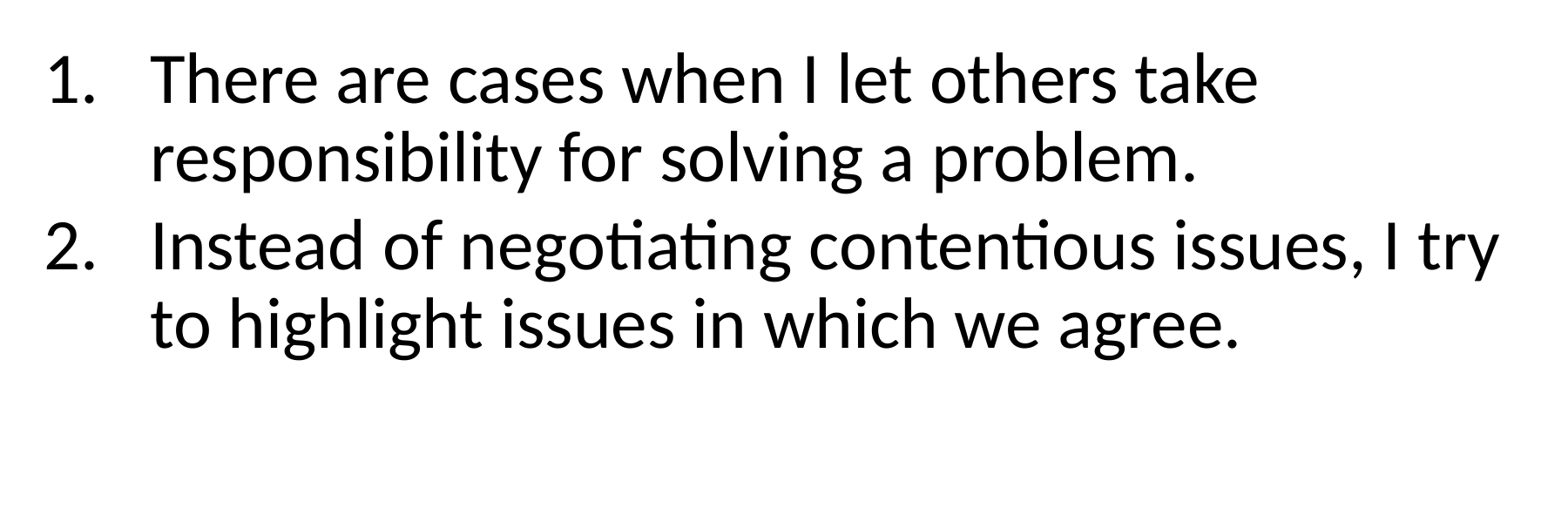

There are cases when I let others take responsibility for solving a problem.
Instead of negotiating contentious issues, I try to highlight issues in which we agree.